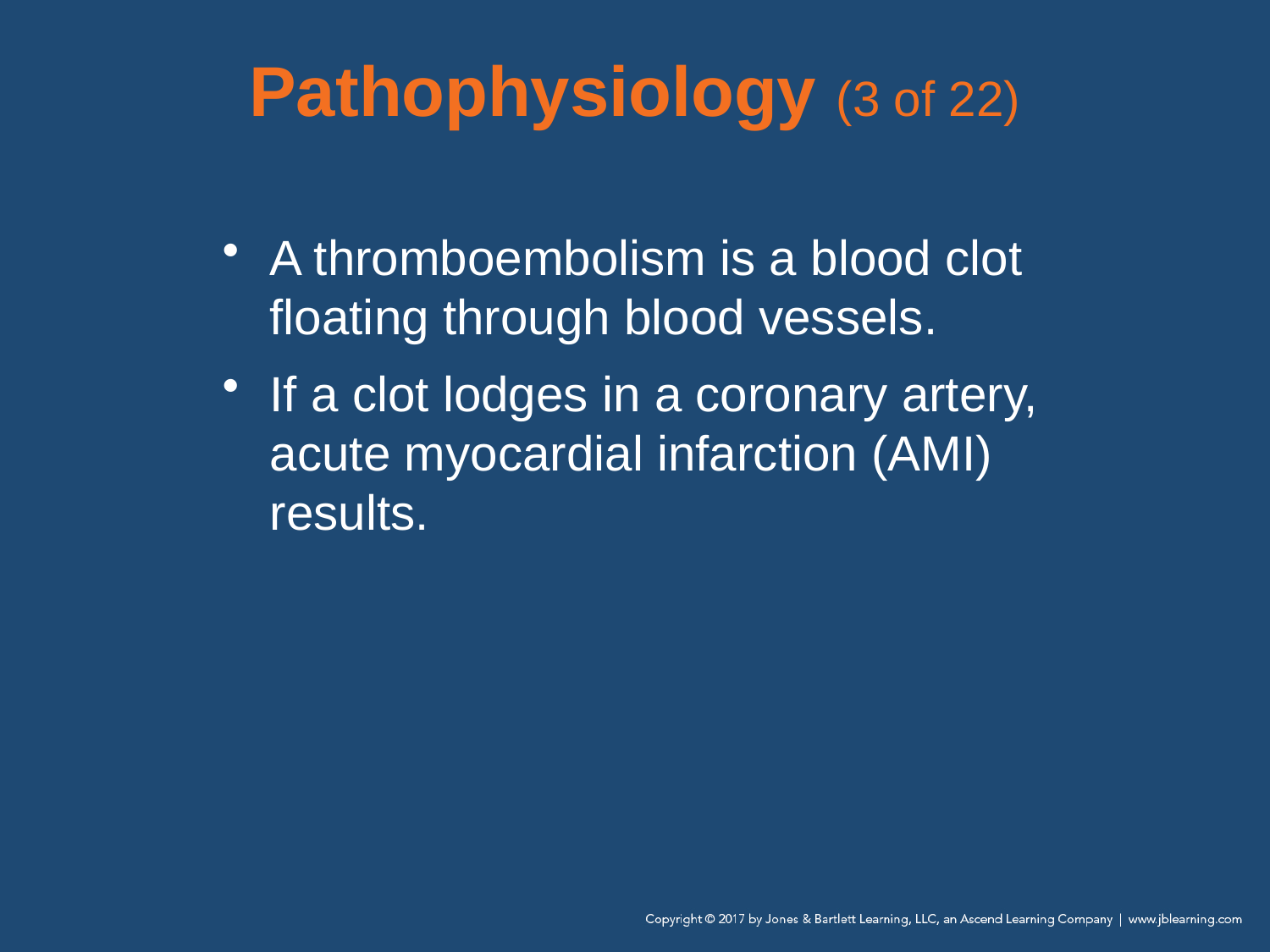

# Pathophysiology (3 of 22)
A thromboembolism is a blood clot floating through blood vessels.
If a clot lodges in a coronary artery, acute myocardial infarction (AMI) results.